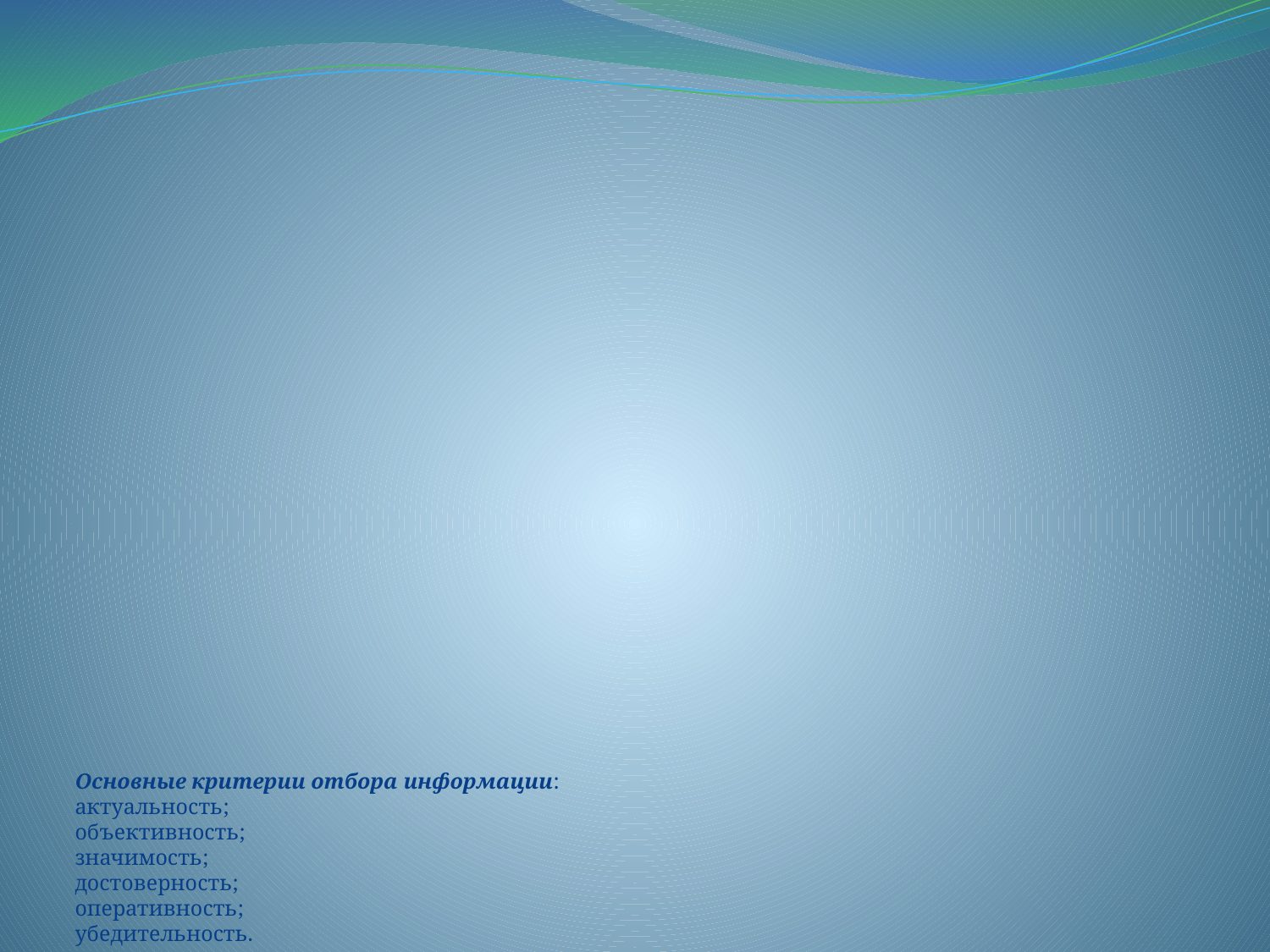

# Основные критерии отбора информации: актуальность; объективность; значимость; достоверность; оперативность; убедительность.